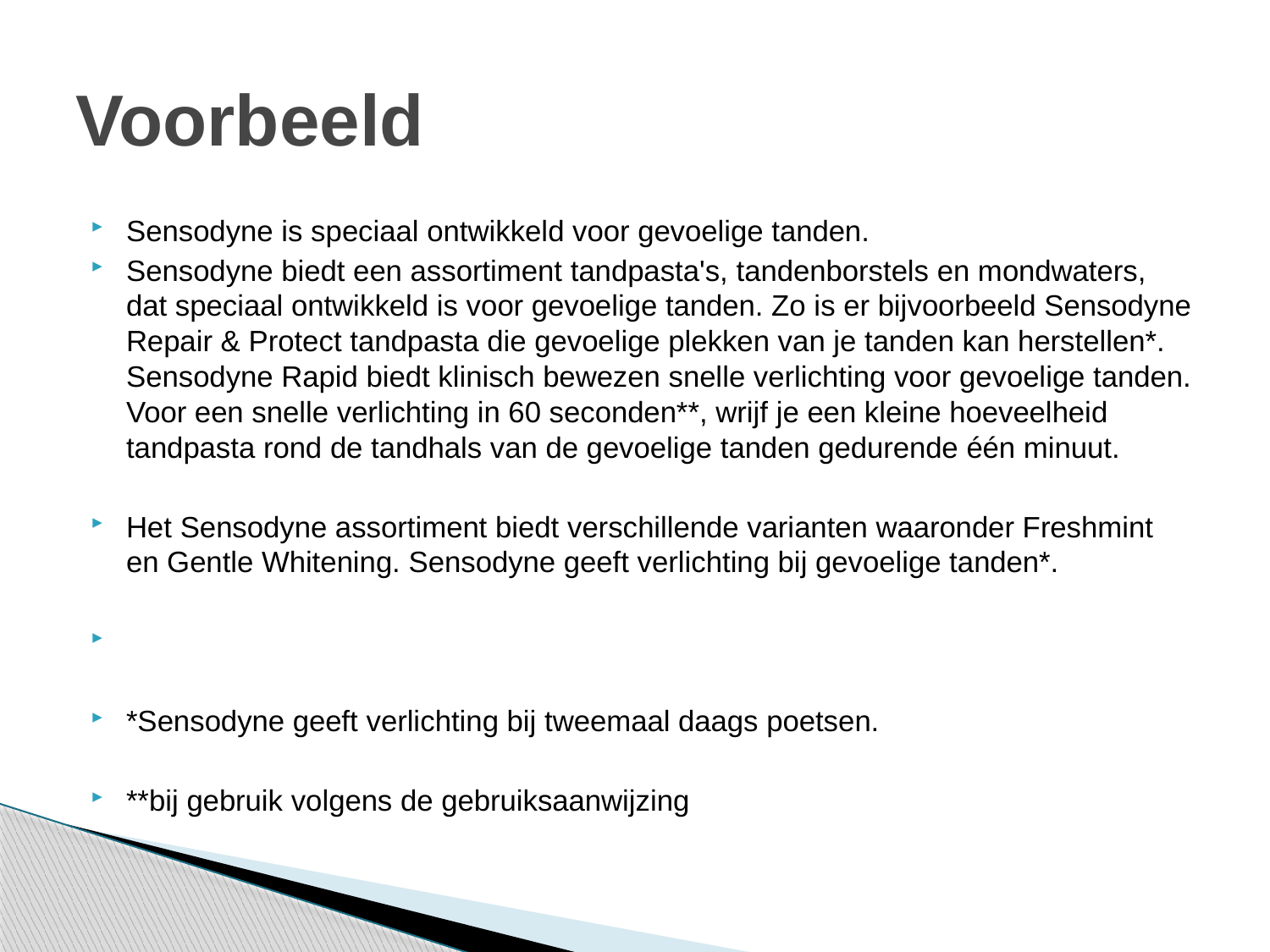

# Voorbeeld
Sensodyne is speciaal ontwikkeld voor gevoelige tanden.
Sensodyne biedt een assortiment tandpasta's, tandenborstels en mondwaters, dat speciaal ontwikkeld is voor gevoelige tanden. Zo is er bijvoorbeeld Sensodyne Repair & Protect tandpasta die gevoelige plekken van je tanden kan herstellen*. Sensodyne Rapid biedt klinisch bewezen snelle verlichting voor gevoelige tanden. Voor een snelle verlichting in 60 seconden**, wrijf je een kleine hoeveelheid tandpasta rond de tandhals van de gevoelige tanden gedurende één minuut.

Het Sensodyne assortiment biedt verschillende varianten waaronder Freshmint en Gentle Whitening. Sensodyne geeft verlichting bij gevoelige tanden*.

*Sensodyne geeft verlichting bij tweemaal daags poetsen.

**bij gebruik volgens de gebruiksaanwijzing